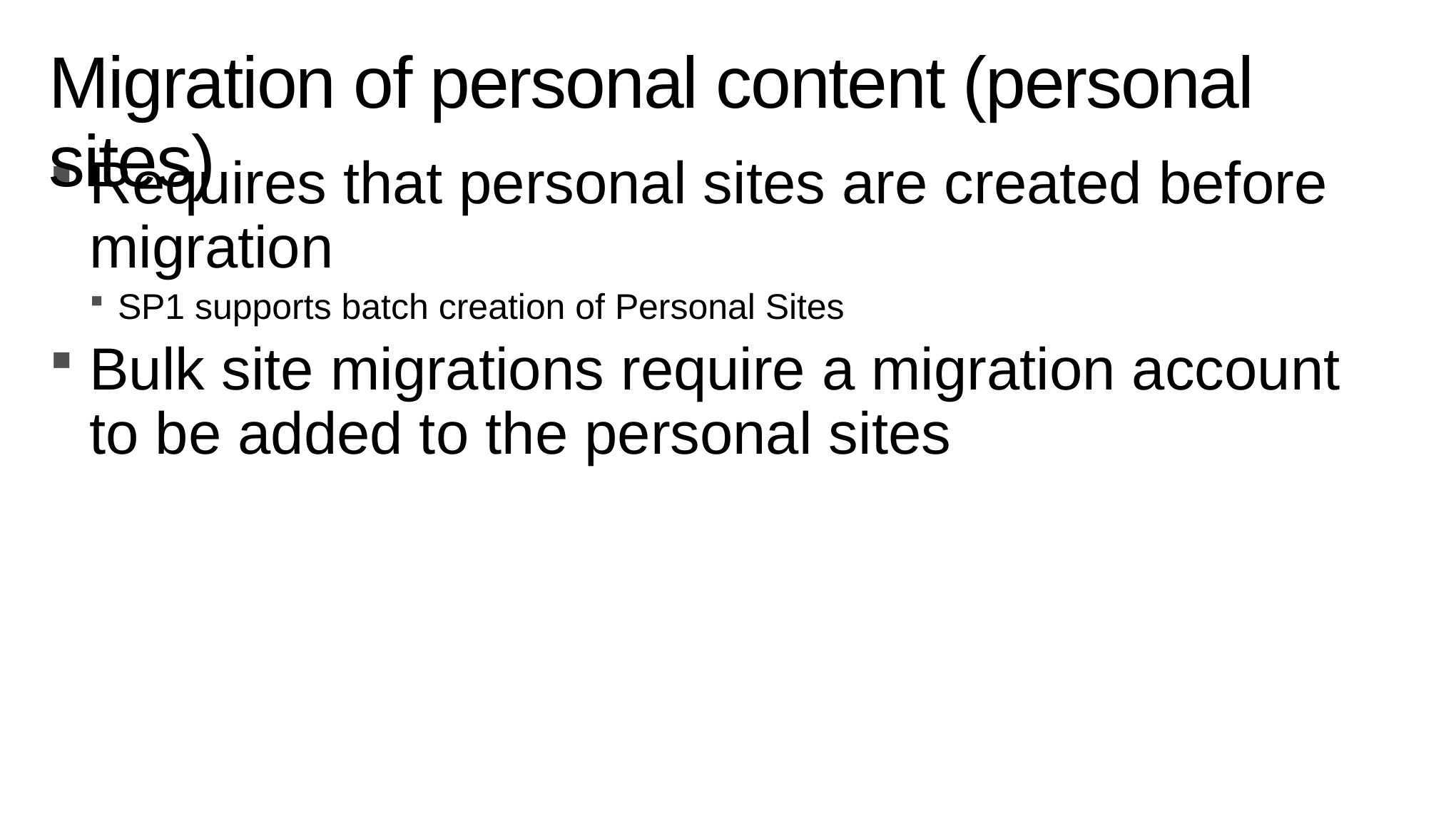

# Migration of personal content (personal sites)
Requires that personal sites are created before migration
SP1 supports batch creation of Personal Sites
Bulk site migrations require a migration account to be added to the personal sites